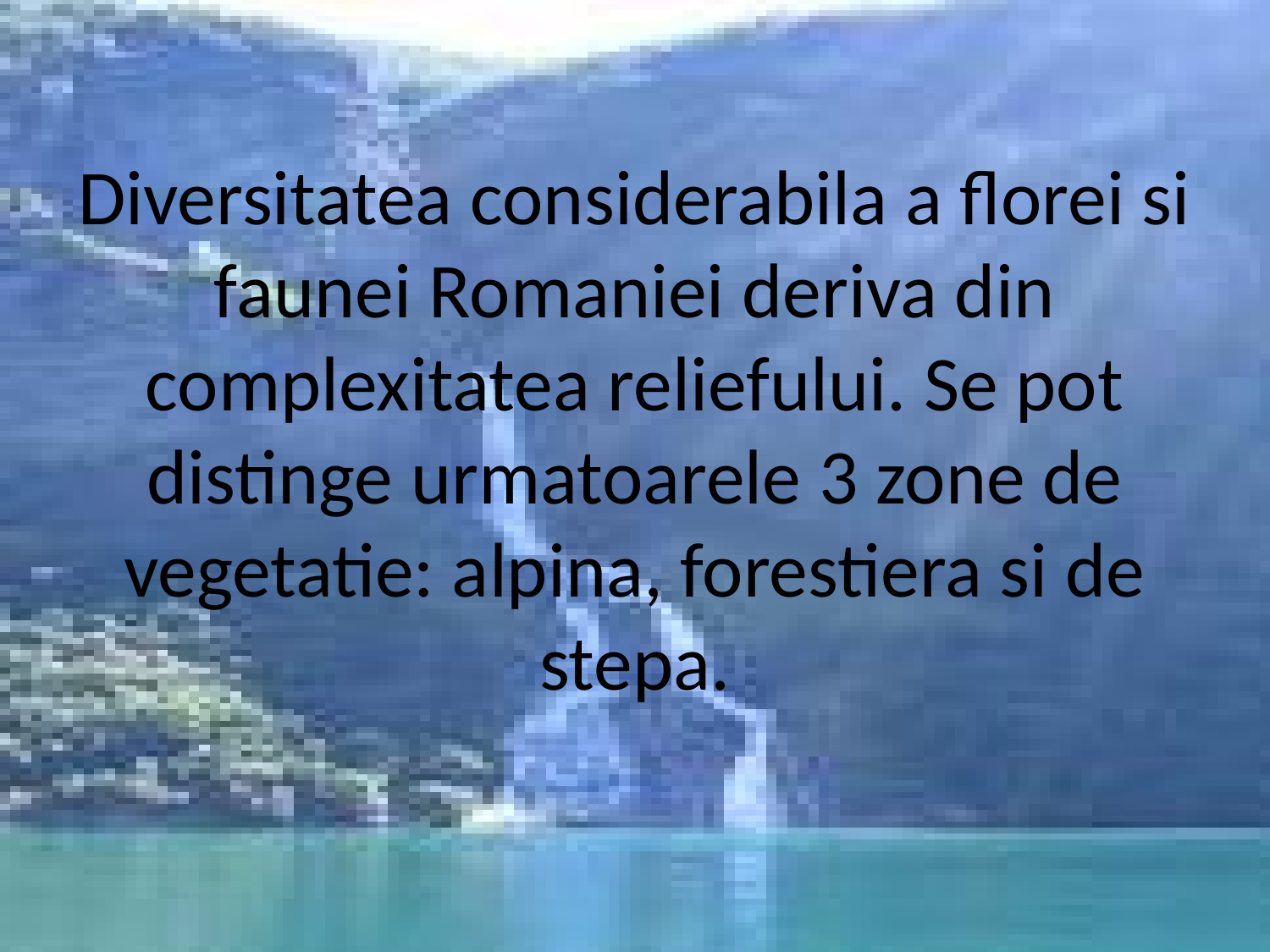

# Diversitatea considerabila a florei si faunei Romaniei deriva din complexitatea reliefului. Se pot distinge urmatoarele 3 zone de vegetatie: alpina, forestiera si de stepa.